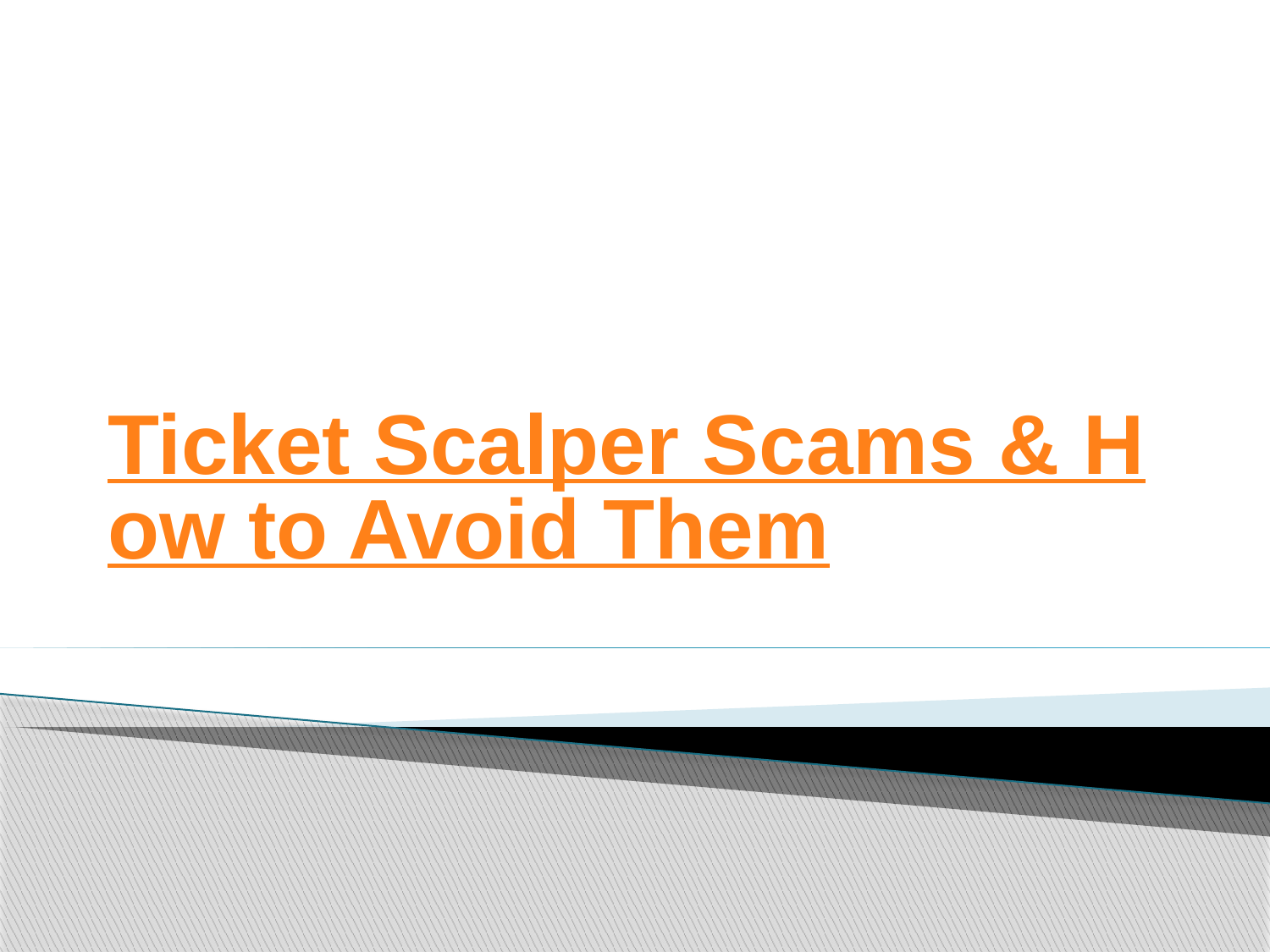

# Ticket Scalper Scams & How to Avoid Them